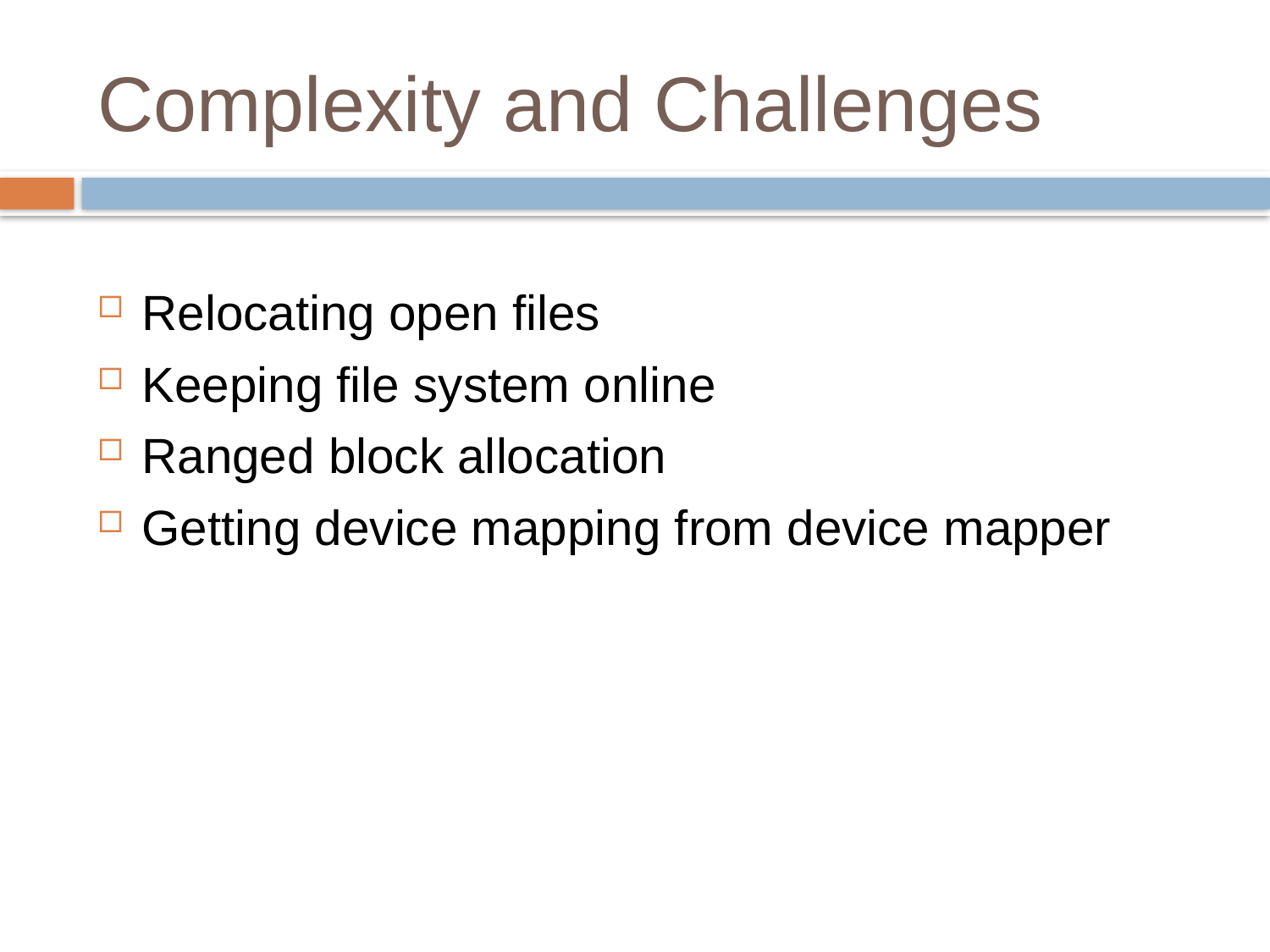

# Complexity and Challenges
Relocating open files
Keeping file system online
Ranged block allocation
Getting device mapping from device mapper